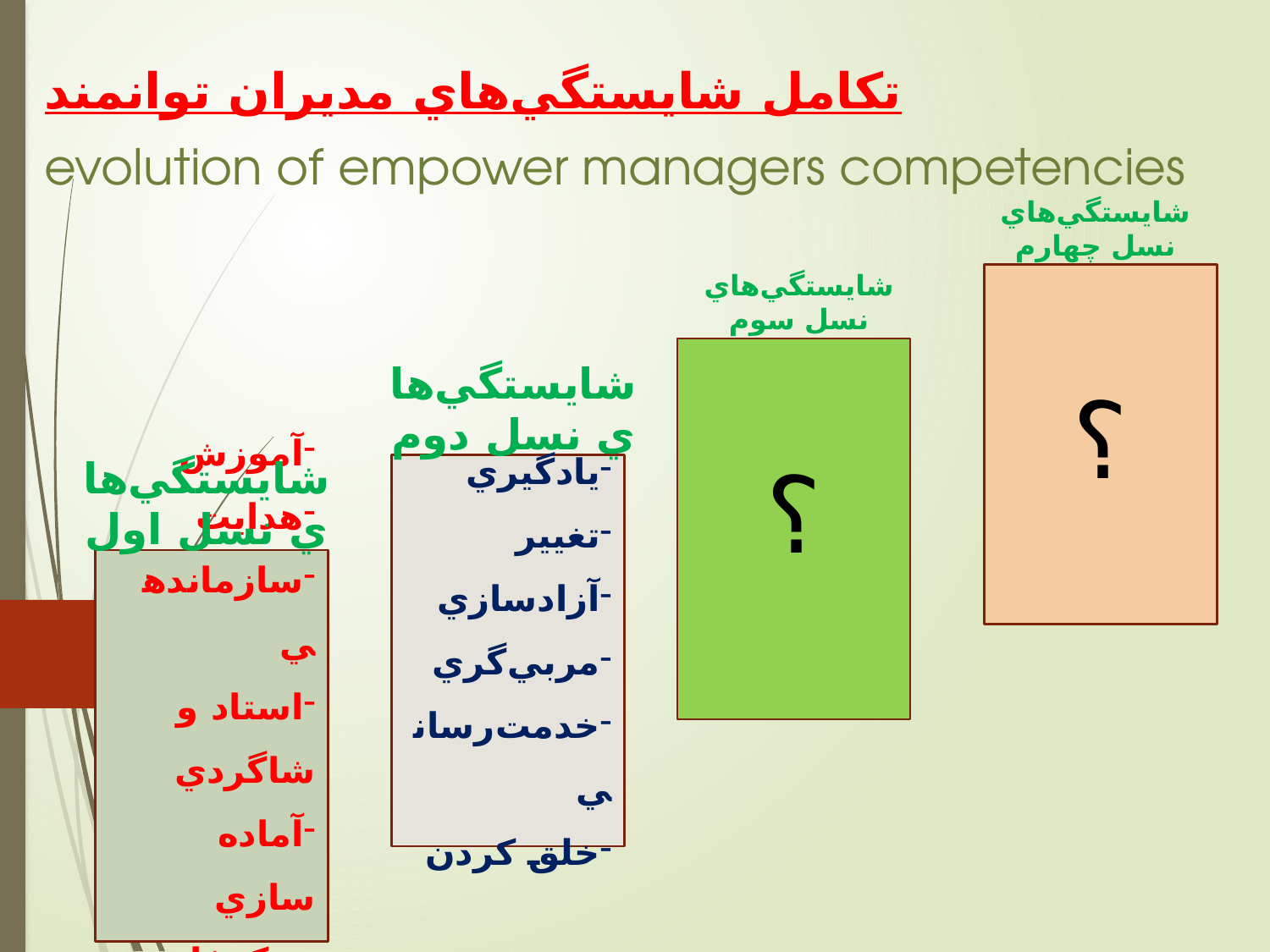

تكامل شايستگي‌هاي مديران توانمند
evolution of empower managers competencies

شايستگي‌هاي نسل چهارم
شايستگي‌هاي نسل سوم

؟
شايستگي‌هاي نسل دوم
؟
يادگيري
تغيير
آزادسازي
مربي‌گري
خدمت‌رساني
خلق كردن
شايستگي‌هاي نسل اول
آموزش
هدايت
سازماندهي
استاد و شاگردي
آماده سازي
شكوفا كردن